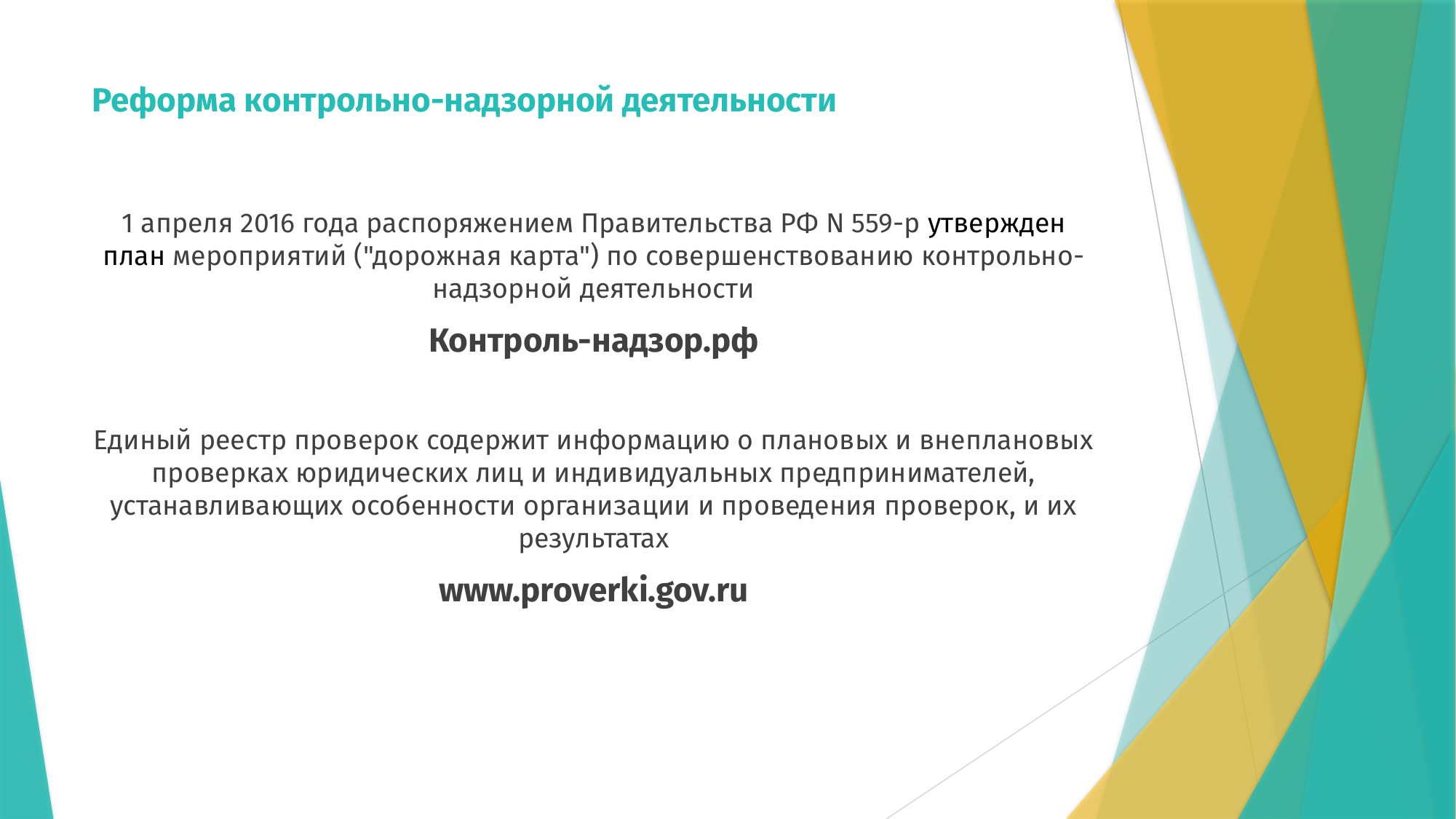

# Реформа контрольно-надзорной деятельности
1 апреля 2016 года распоряжением Правительства РФ N 559-р утвержден план мероприятий ("дорожная карта") по совершенствованию контрольно-надзорной деятельности
Контроль-надзор.рф

Единый реестр проверок содержит информацию о плановых и внеплановых проверках юридических лиц и индивидуальных предпринимателей, устанавливающих особенности организации и проведения проверок, и их результатах
www.proverki.gov.ru